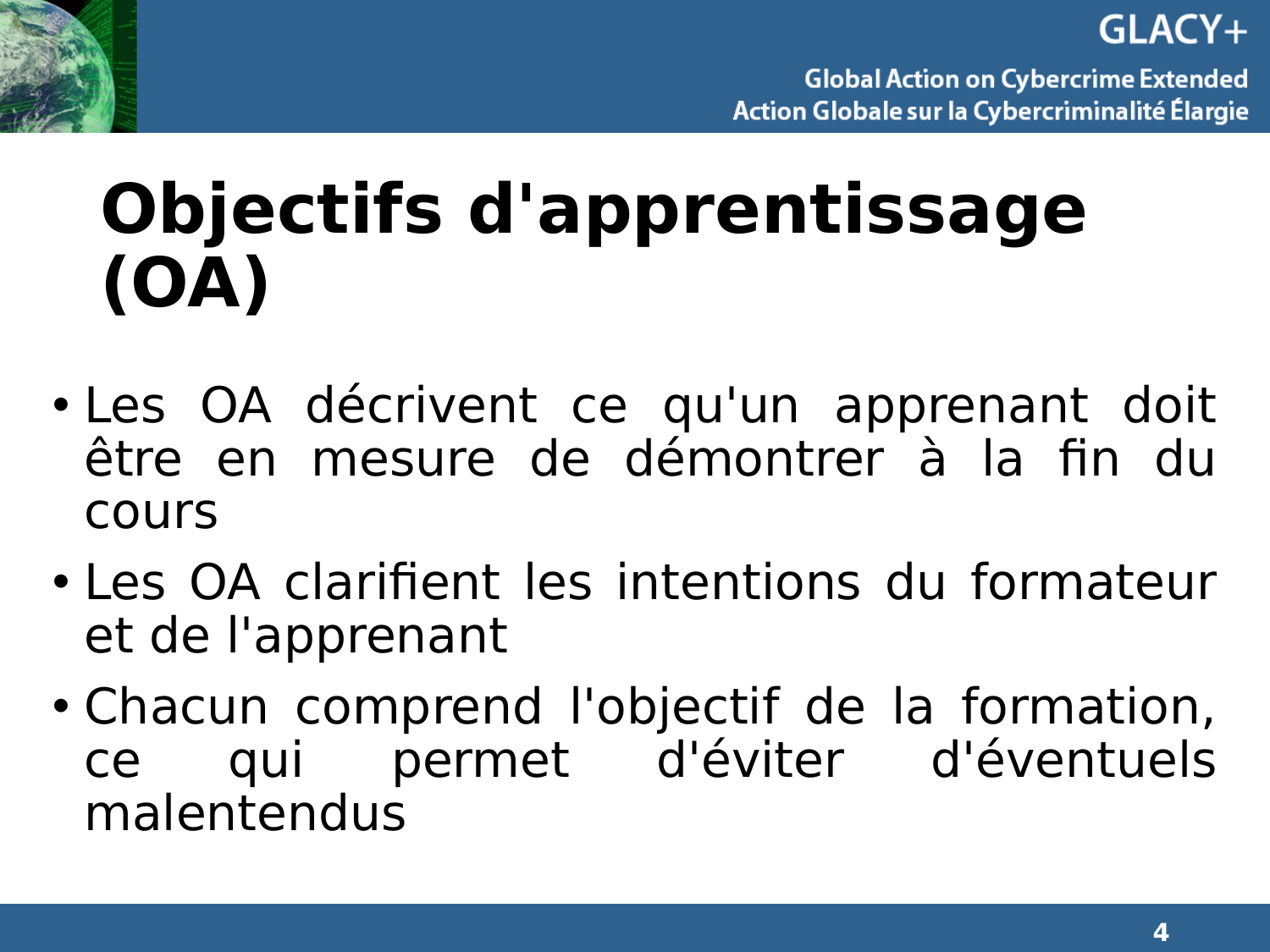

# Objectifs d'apprentissage (OA)

Les OA décrivent ce qu'un apprenant doit être en mesure de démontrer à la fin du cours
Les OA clarifient les intentions du formateur et de l'apprenant
Chacun comprend l'objectif de la formation, ce qui permet d'éviter d'éventuels malentendus

4